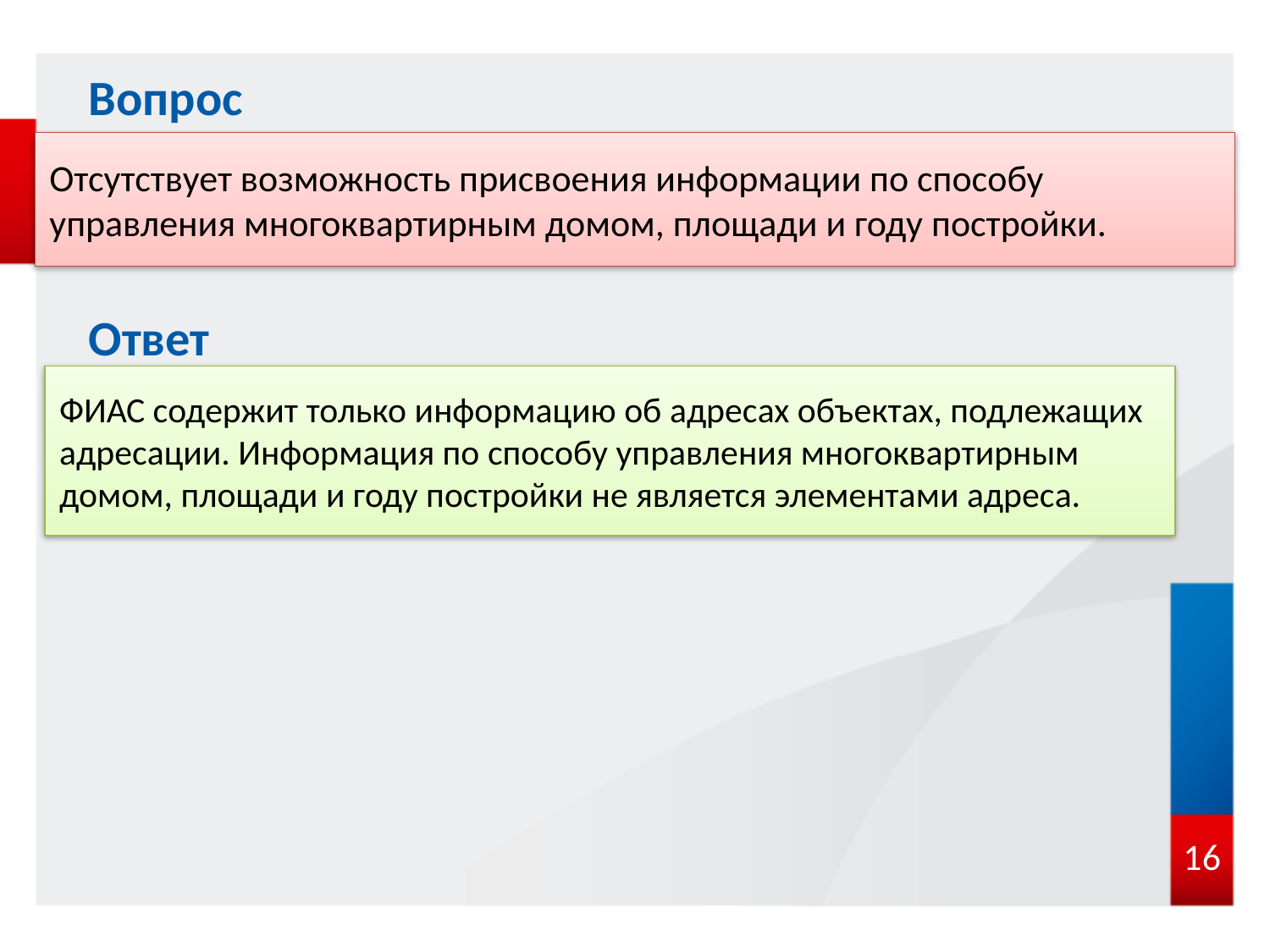

Вопрос
Отсутствует возможность присвоения информации по способу управления многоквартирным домом, площади и году постройки.
Ответ
ФИАС содержит только информацию об адресах объектах, подлежащих адресации. Информация по способу управления многоквартирным домом, площади и году постройки не является элементами адреса.
16